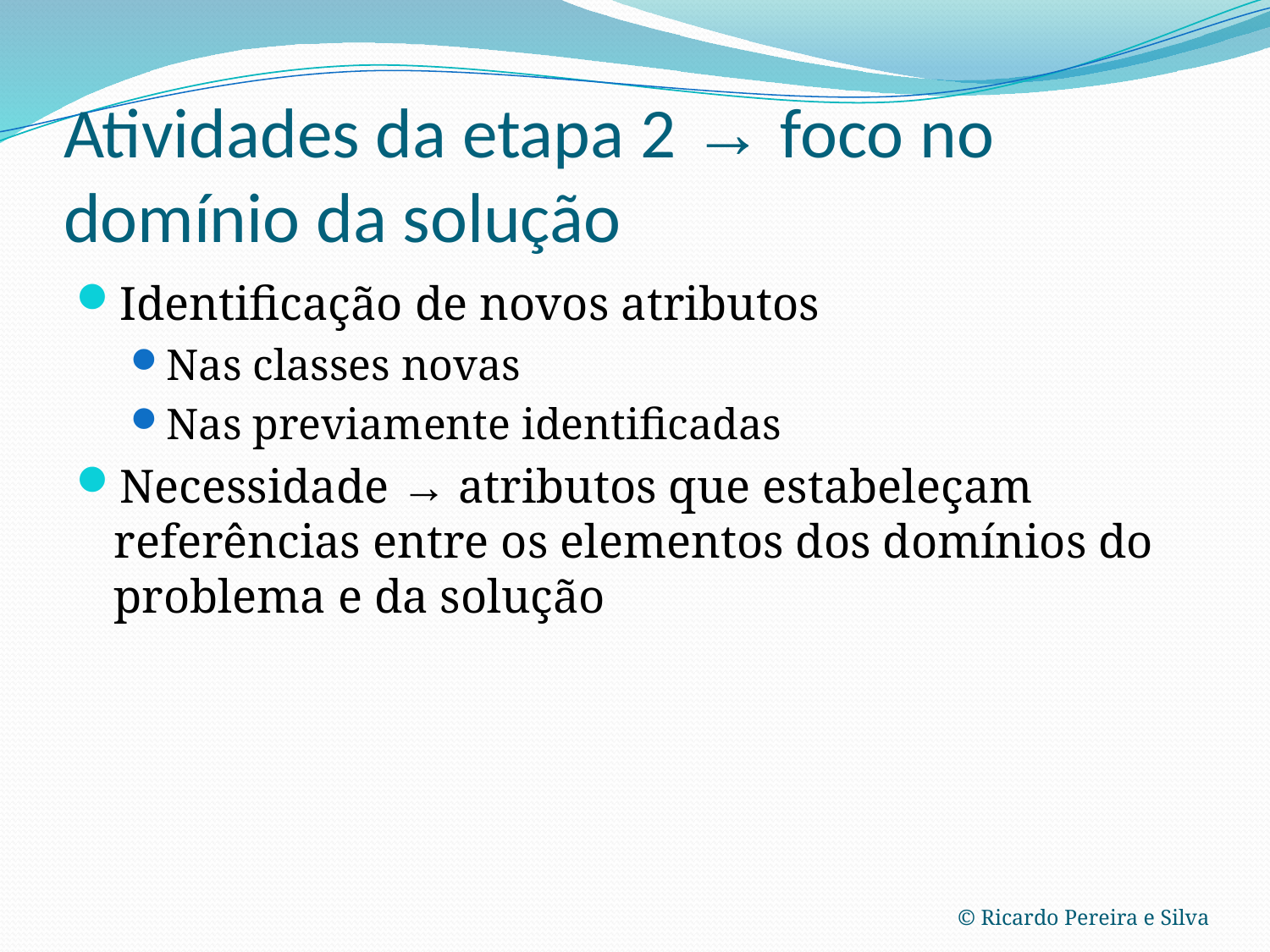

# Atividades da etapa 2 → foco no domínio da solução
Identificação de novos atributos
Nas classes novas
Nas previamente identificadas
Necessidade → atributos que estabeleçam referências entre os elementos dos domínios do problema e da solução

© Ricardo Pereira e Silva